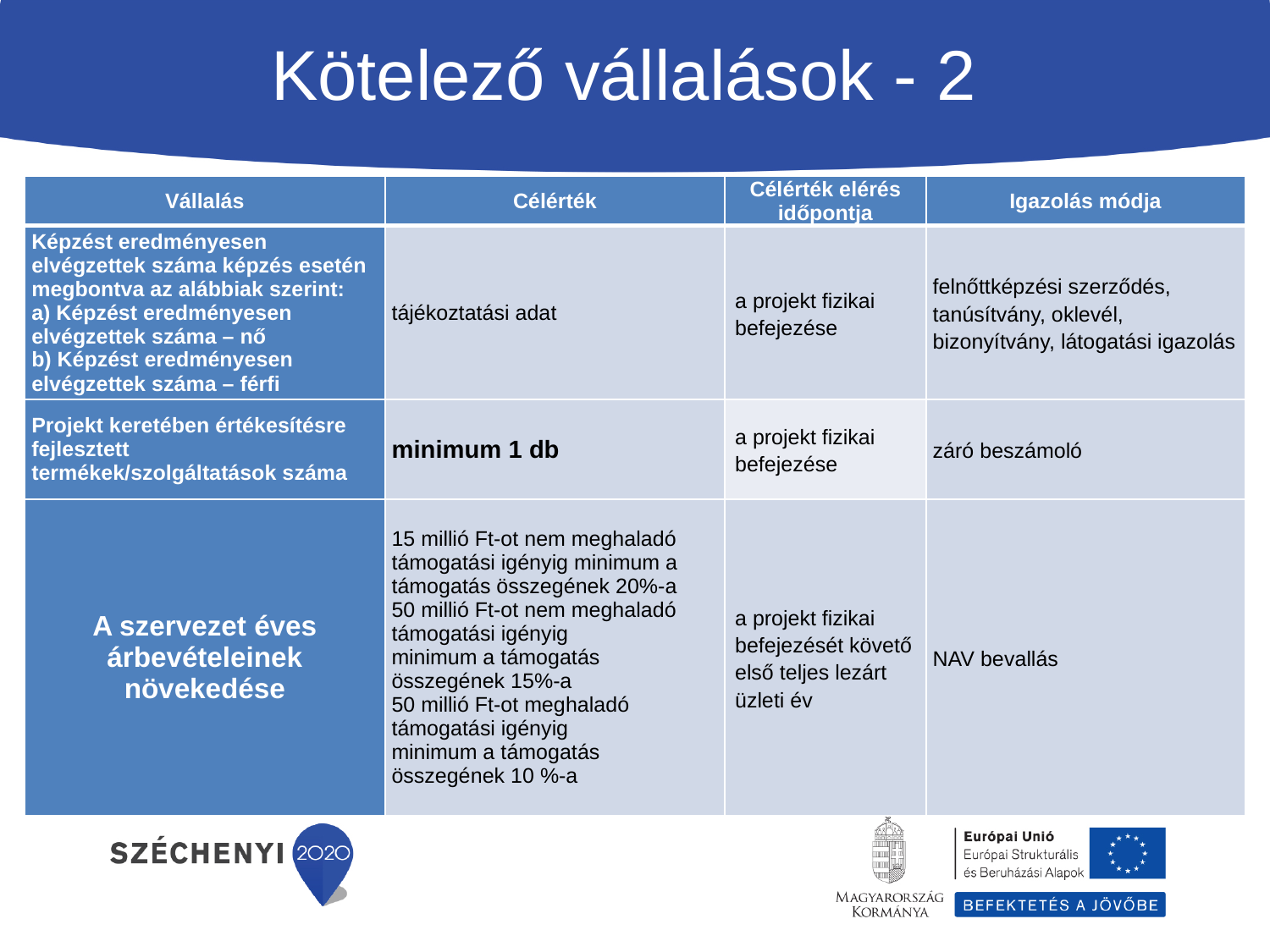

# Kötelező vállalások - 2
| Vállalás | Célérték | Célérték elérés időpontja | Igazolás módja |
| --- | --- | --- | --- |
| Képzést eredményesen elvégzettek száma képzés esetén megbontva az alábbiak szerint: a) Képzést eredményesen elvégzettek száma – nő b) Képzést eredményesen elvégzettek száma – férfi | tájékoztatási adat | a projekt fizikai befejezése | felnőttképzési szerződés, tanúsítvány, oklevél, bizonyítvány, látogatási igazolás |
| Projekt keretében értékesítésre fejlesztett termékek/szolgáltatások száma | minimum 1 db | a projekt fizikai befejezése | záró beszámoló |
| A szervezet éves árbevételeinek növekedése | 15 millió Ft-ot nem meghaladó támogatási igényig minimum a támogatás összegének 20%-a 50 millió Ft-ot nem meghaladó támogatási igényig minimum a támogatás összegének 15%-a 50 millió Ft-ot meghaladó támogatási igényig minimum a támogatás összegének 10 %-a | a projekt fizikai befejezését követő első teljes lezárt üzleti év | NAV bevallás |